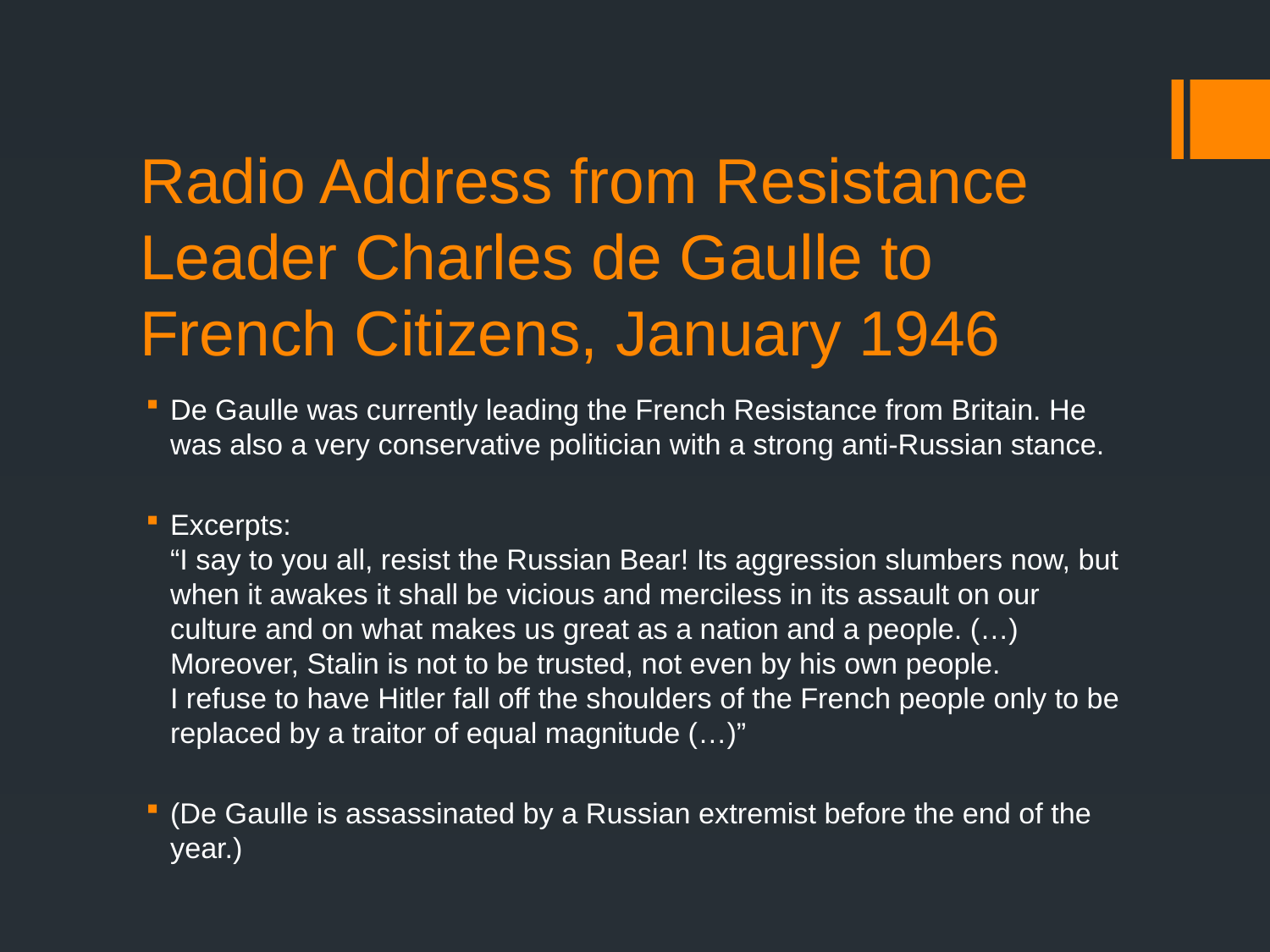

# Radio Address from Resistance Leader Charles de Gaulle to French Citizens, January 1946
De Gaulle was currently leading the French Resistance from Britain. He was also a very conservative politician with a strong anti-Russian stance.

Excerpts:
“I say to you all, resist the Russian Bear! Its aggression slumbers now, but when it awakes it shall be vicious and merciless in its assault on our culture and on what makes us great as a nation and a people. (…) Moreover, Stalin is not to be trusted, not even by his own people.
I refuse to have Hitler fall off the shoulders of the French people only to be replaced by a traitor of equal magnitude (…)”

(De Gaulle is assassinated by a Russian extremist before the end of the year.)